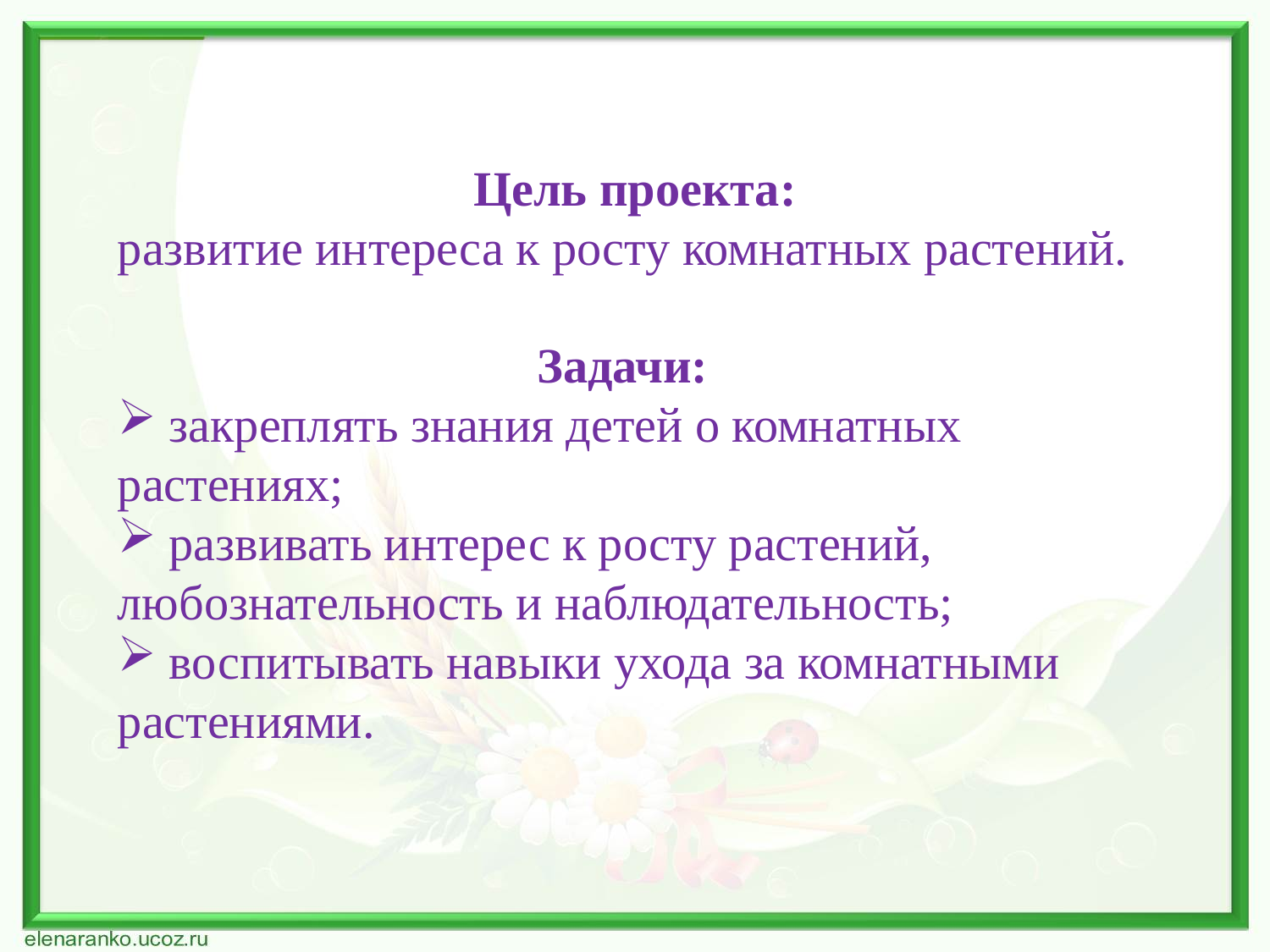

Цель проекта:
развитие интереса к росту комнатных растений.

Задачи:
 закреплять знания детей о комнатных растениях;
 развивать интерес к росту растений, любознательность и наблюдательность;
 воспитывать навыки ухода за комнатными растениями.